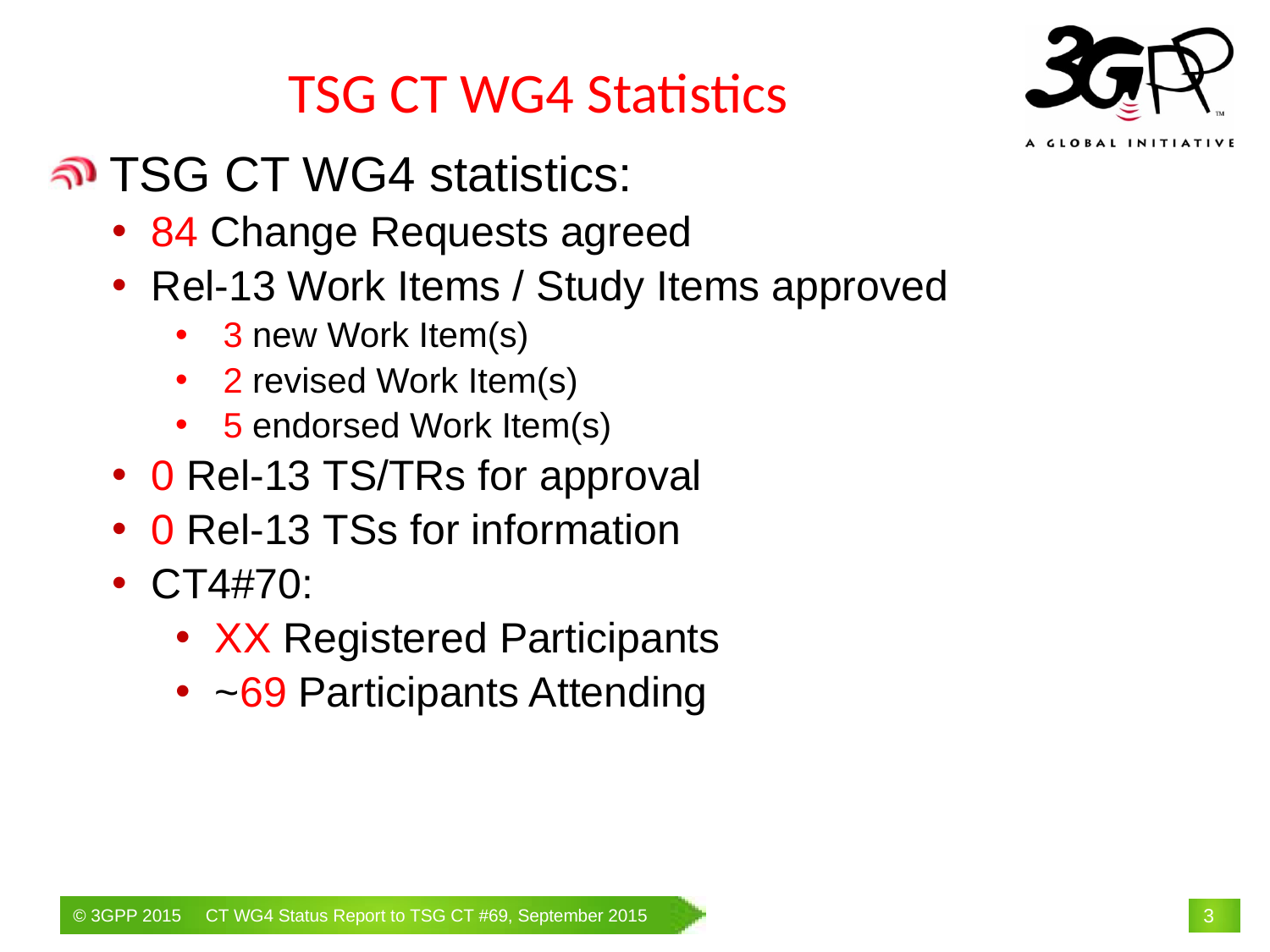

TSG CT WG4 Statistics
 TSG CT WG4 statistics:
84 Change Requests agreed
Rel-13 Work Items / Study Items approved
3 new Work Item(s)
2 revised Work Item(s)
5 endorsed Work Item(s)
0 Rel-13 TS/TRs for approval
0 Rel-13 TSs for information
CT4#70:
XX Registered Participants
~69 Participants Attending